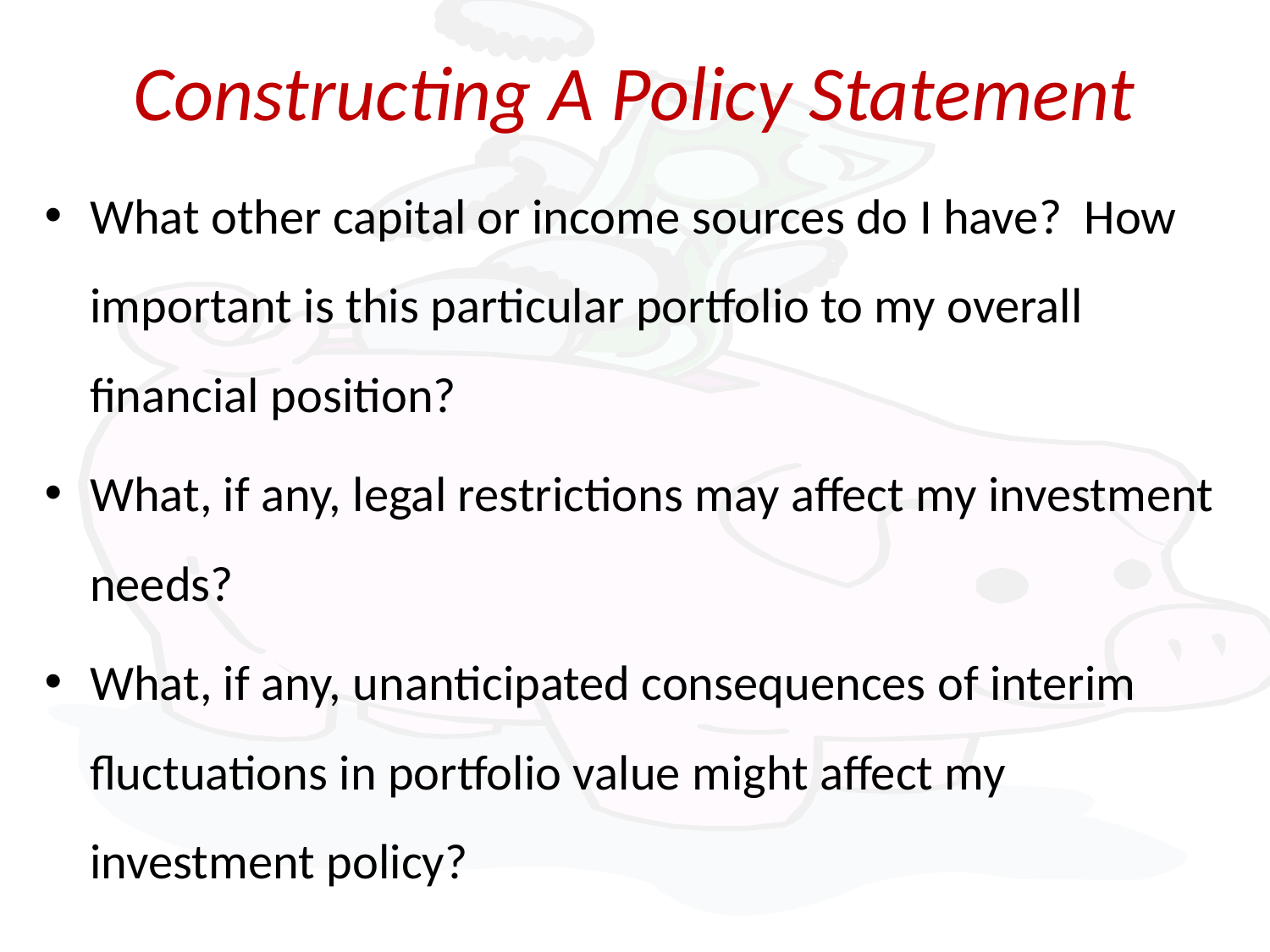

# Constructing A Policy Statement
What other capital or income sources do I have?  How important is this particular portfolio to my overall financial position?
What, if any, legal restrictions may affect my investment needs?
What, if any, unanticipated consequences of interim fluctuations in portfolio value might affect my investment policy?